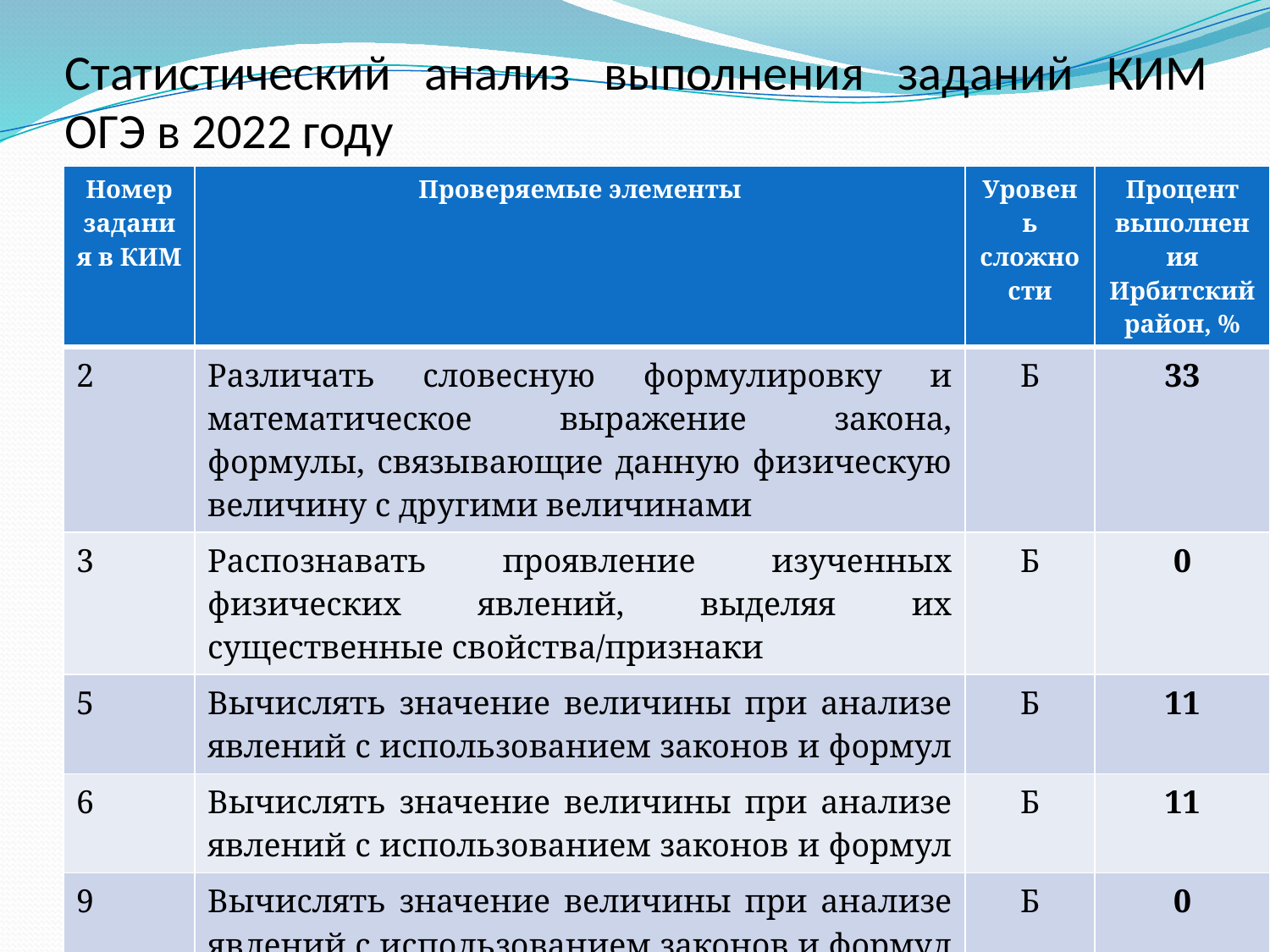

# Статистический анализ выполнения заданий КИМ ОГЭ в 2022 году
| Номер задания в КИМ | Проверяемые элементы | Уровень сложности | Процент выполнения Ирбитский район, % |
| --- | --- | --- | --- |
| 2 | Различать словесную формулировку и математическое выражение закона, формулы, связывающие данную физическую величину с другими величинами | Б | 33 |
| 3 | Распознавать проявление изученных физических явлений, выделяя их существенные свойства/признаки | Б | 0 |
| 5 | Вычислять значение величины при анализе явлений с использованием законов и формул | Б | 11 |
| 6 | Вычислять значение величины при анализе явлений с использованием законов и формул | Б | 11 |
| 9 | Вычислять значение величины при анализе явлений с использованием законов и формул | Б | 0 |